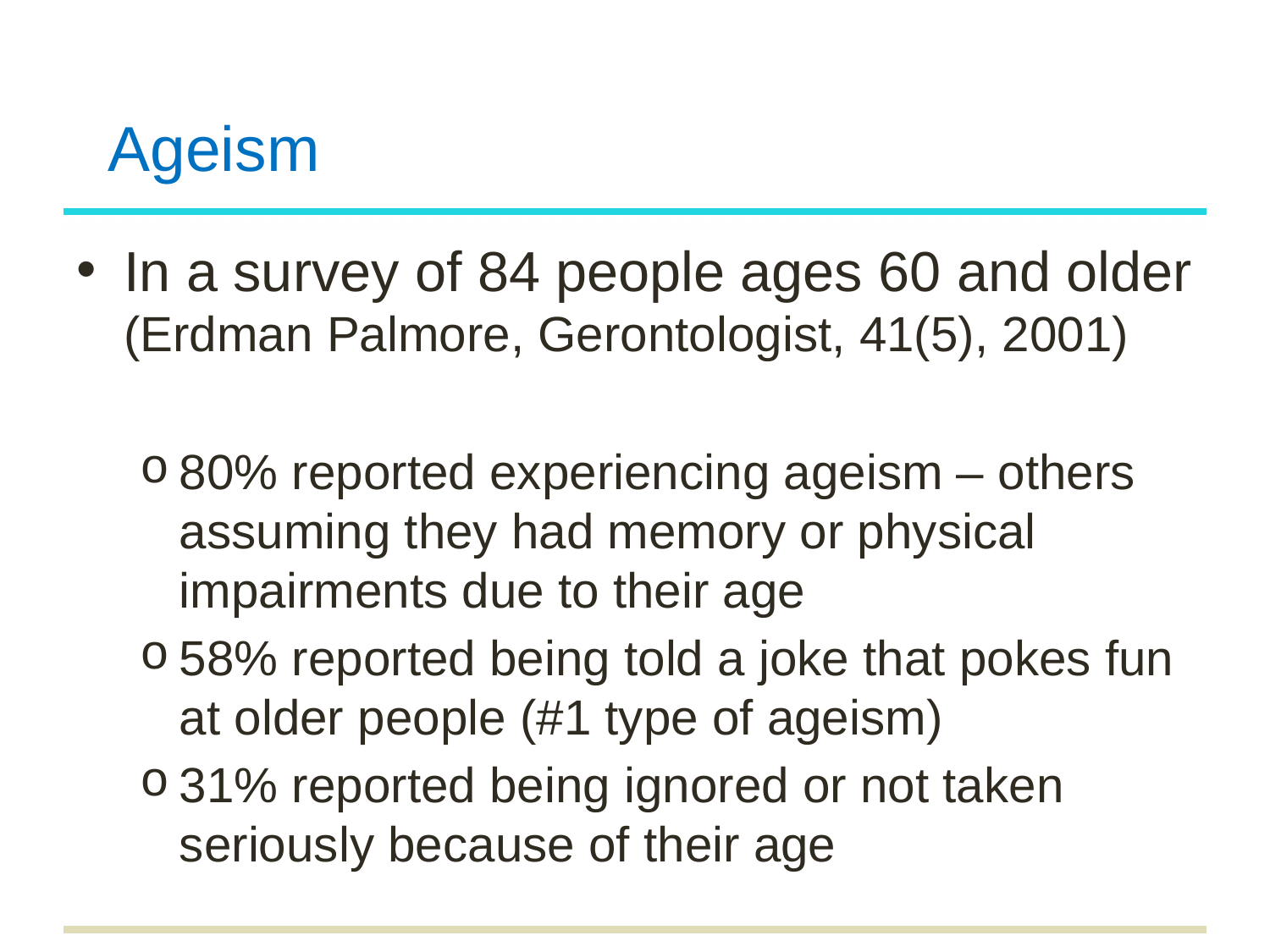

# Ageism
In a survey of 84 people ages 60 and older (Erdman Palmore, Gerontologist, 41(5), 2001)

80% reported experiencing ageism – others assuming they had memory or physical impairments due to their age
58% reported being told a joke that pokes fun at older people (#1 type of ageism)
31% reported being ignored or not taken seriously because of their age